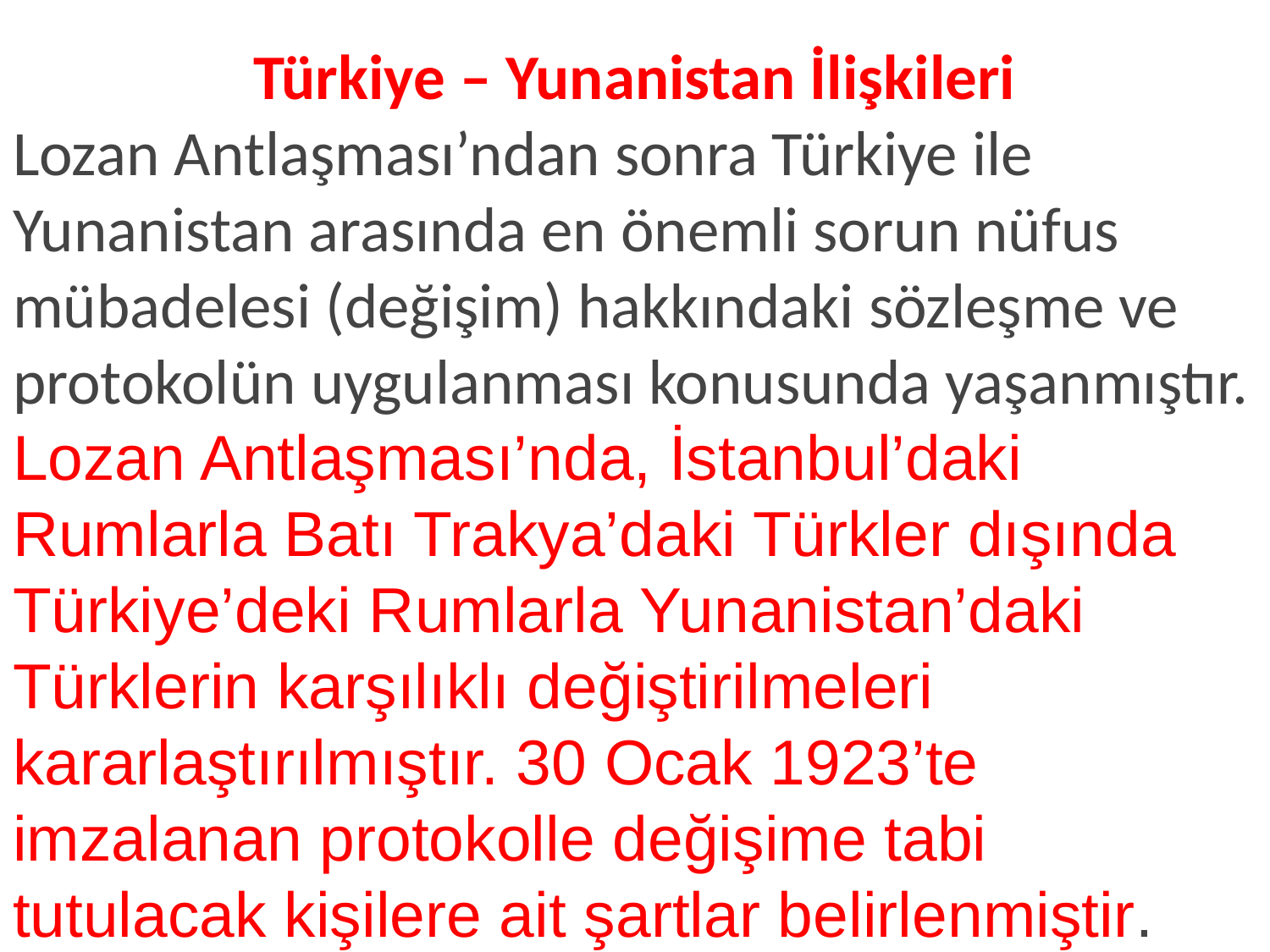

Türkiye – Yunanistan İlişkileri
Lozan Antlaşması’ndan sonra Türkiye ile Yunanistan arasında en önemli sorun nüfus mübadelesi (değişim) hakkındaki sözleşme ve protokolün uygulanması konusunda yaşanmıştır.
Lozan Antlaşması’nda, İstanbul’daki Rumlarla Batı Trakya’daki Türkler dışında Türkiye’deki Rumlarla Yunanistan’daki Türklerin karşılıklı değiştirilmeleri kararlaştırılmıştır. 30 Ocak 1923’te imzalanan protokolle değişime tabi tutulacak kişilere ait şartlar belirlenmiştir.